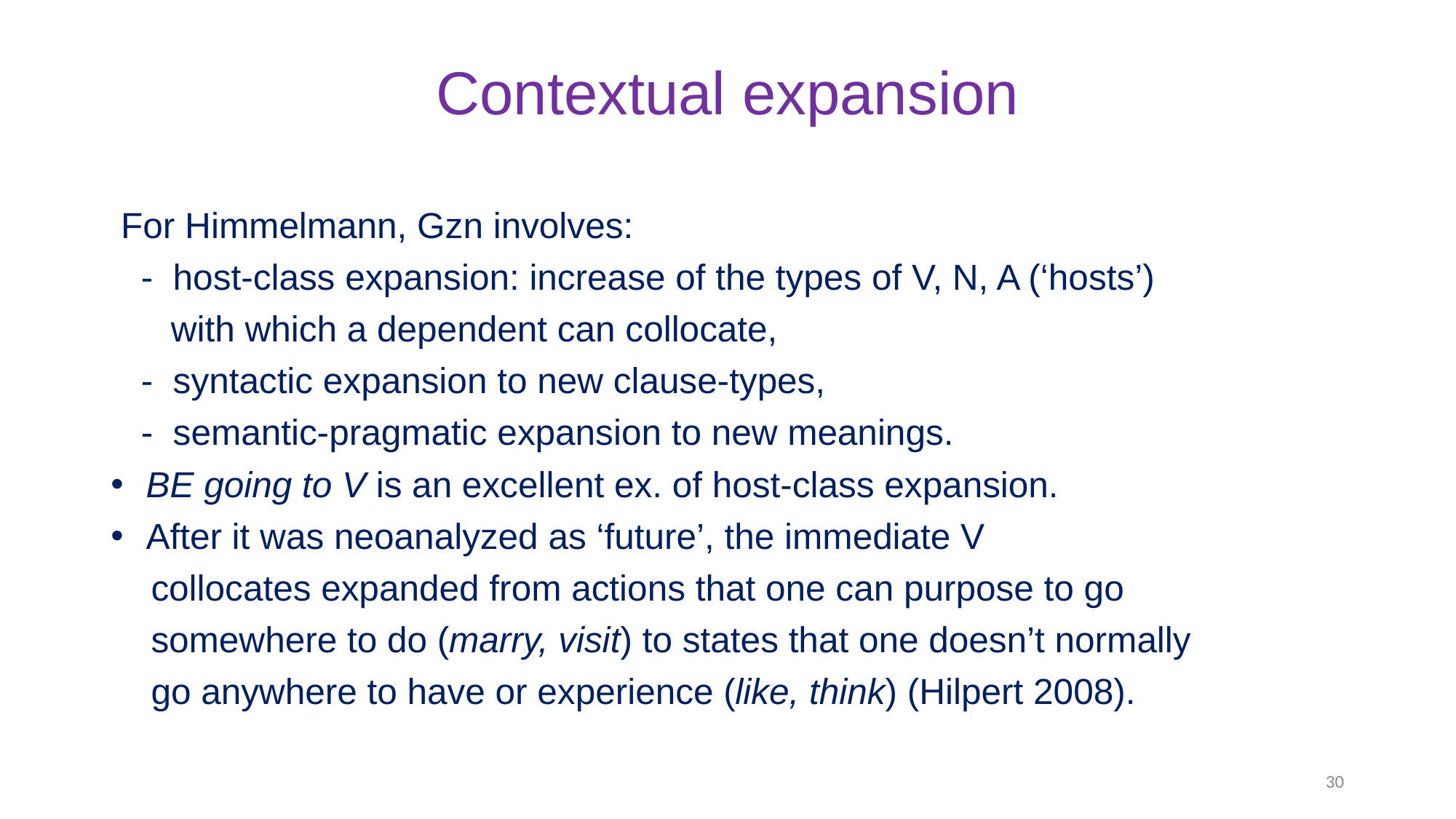

# Contextual expansion
 For Himmelmann, Gzn involves:
   -  host-class expansion: increase of the types of V, N, A (‘hosts’)
      with which a dependent can collocate,
   -  syntactic expansion to new clause-types,
   -  semantic-pragmatic expansion to new meanings.
 BE going to V is an excellent ex. of host-class expansion.
 After it was neoanalyzed as ‘future’, the immediate V
    collocates expanded from actions that one can purpose to go
    somewhere to do (marry, visit) to states that one doesn’t normally
    go anywhere to have or experience (like, think) (Hilpert 2008).

30